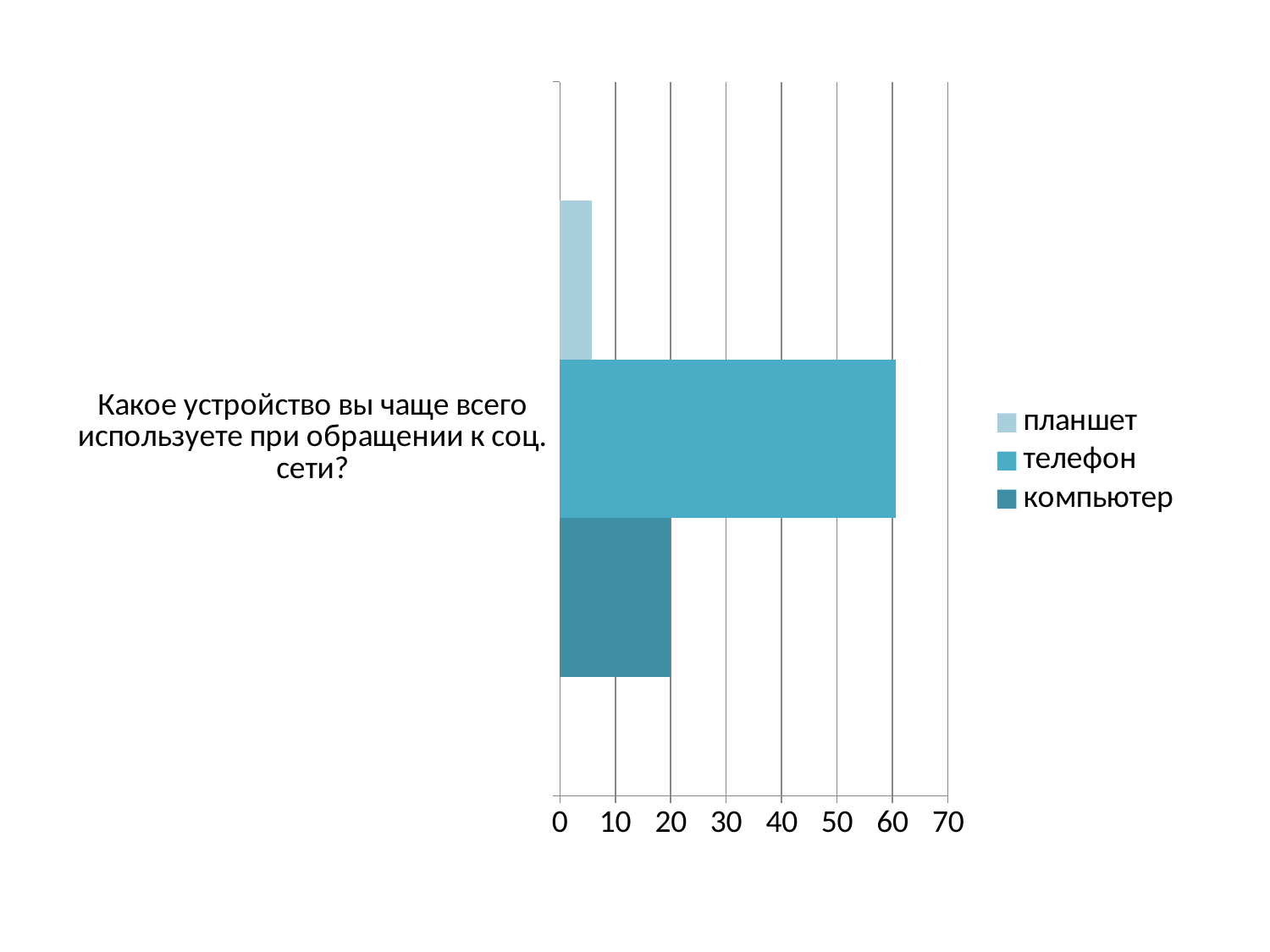

### Chart

| Category | компьютер | телефон | планшет |
|---|---|---|---|
| Какое устройство вы чаще всего используете при обращении к соц. сети? | 20.0 | 60.6 | 5.7 |